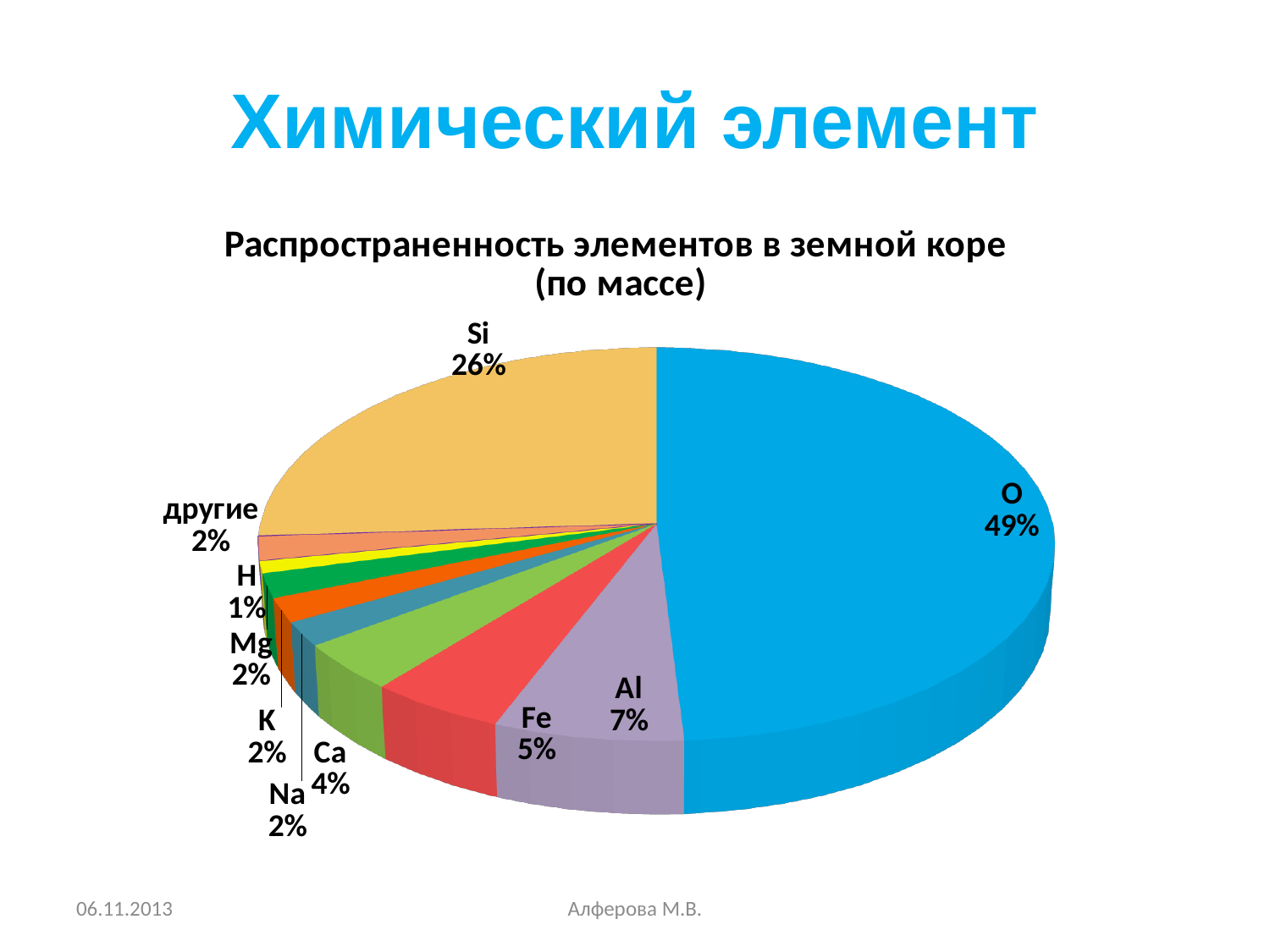

# Химический элемент

[unsupported chart]

06.11.2013
Алферова М.В.